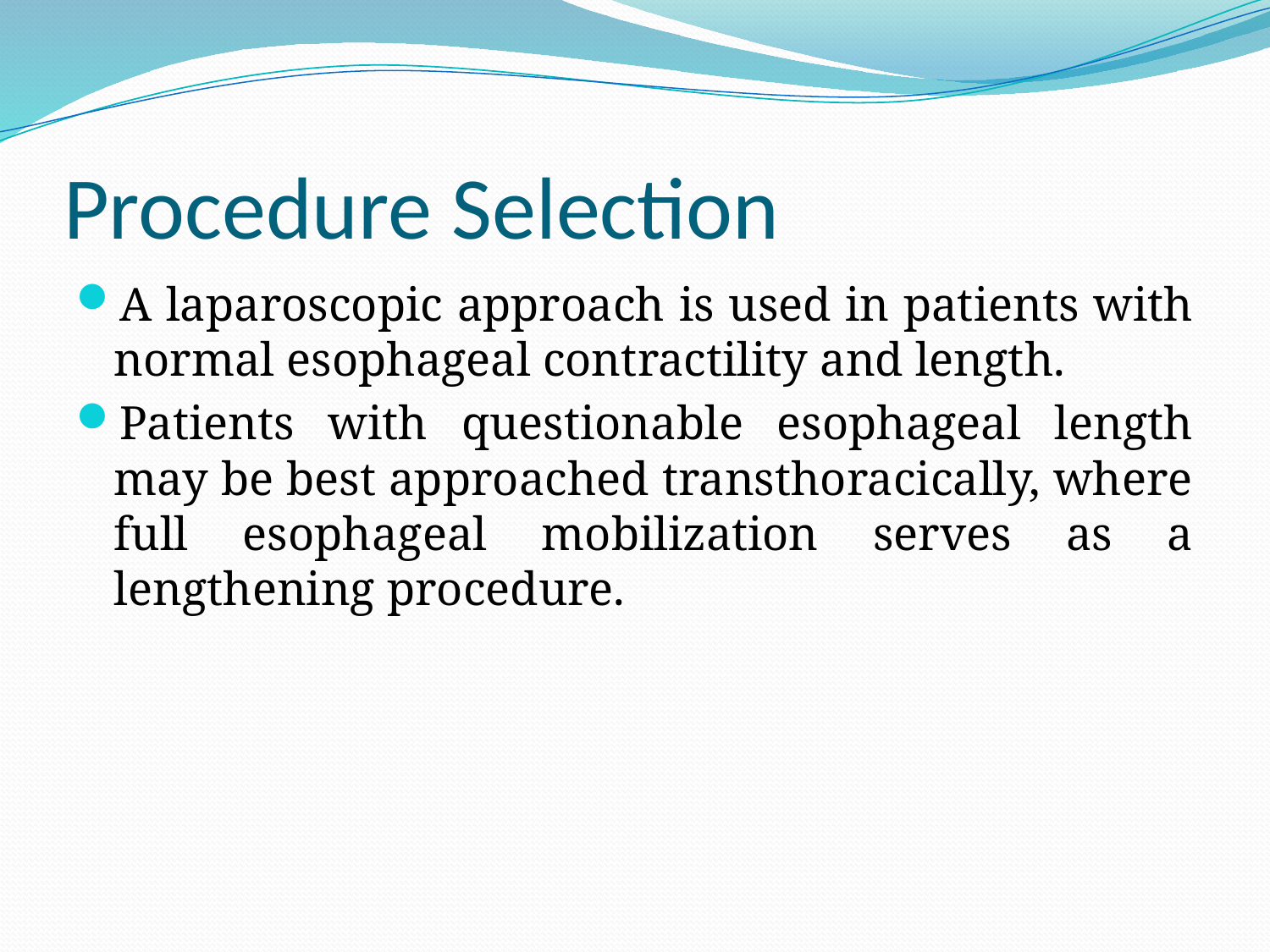

# Procedure Selection
A laparoscopic approach is used in patients with normal esophageal contractility and length.
Patients with questionable esophageal length may be best approached transthoracically, where full esophageal mobilization serves as a lengthening procedure.